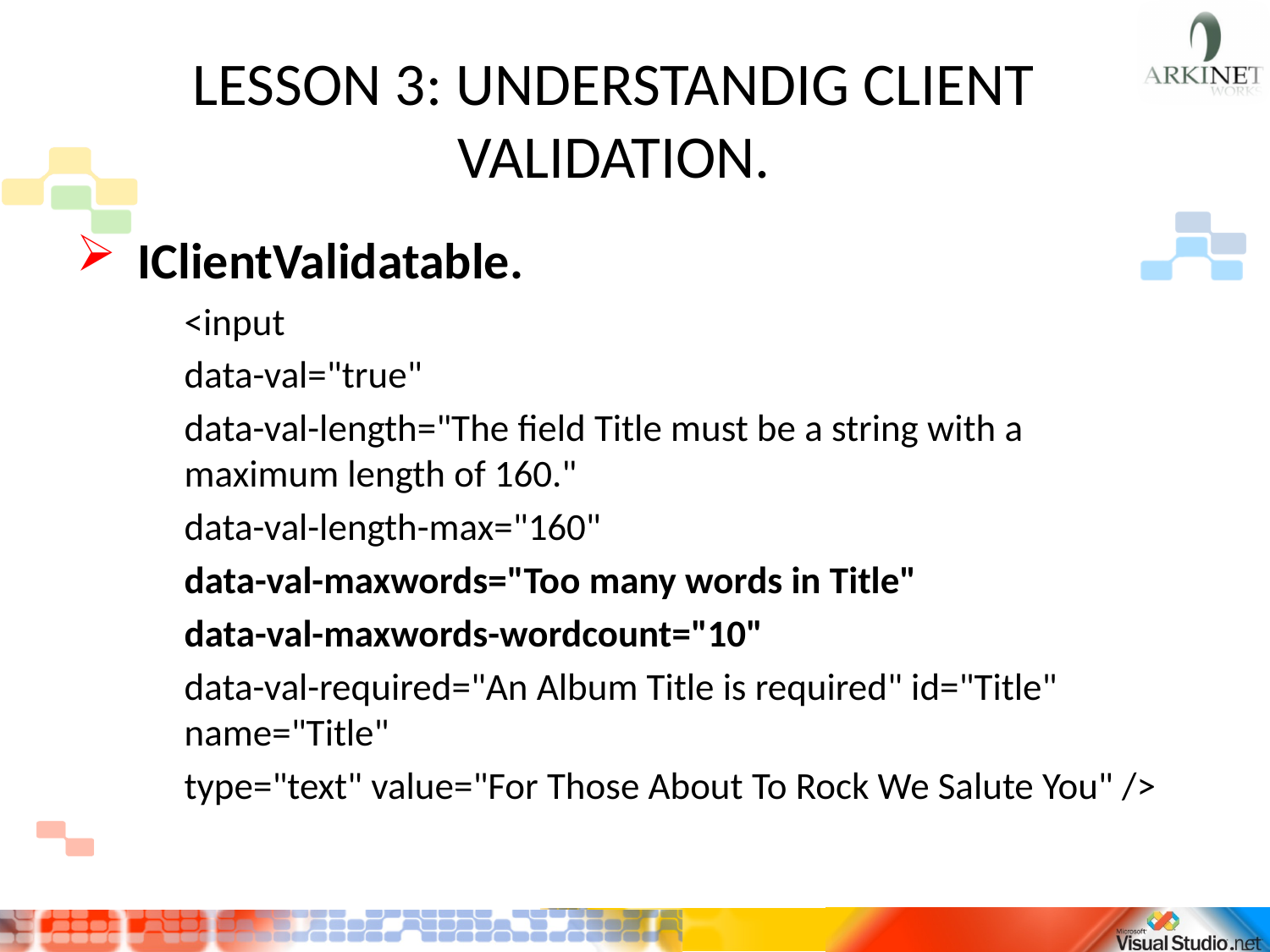

# LESSON 3: UNDERSTANDIG CLIENT VALIDATION.
IClientValidatable.
<input
data-val="true"
data-val-length="The field Title must be a string with a maximum length of 160."
data-val-length-max="160"
data-val-maxwords="Too many words in Title"
data-val-maxwords-wordcount="10"
data-val-required="An Album Title is required" id="Title" name="Title"
type="text" value="For Those About To Rock We Salute You" />